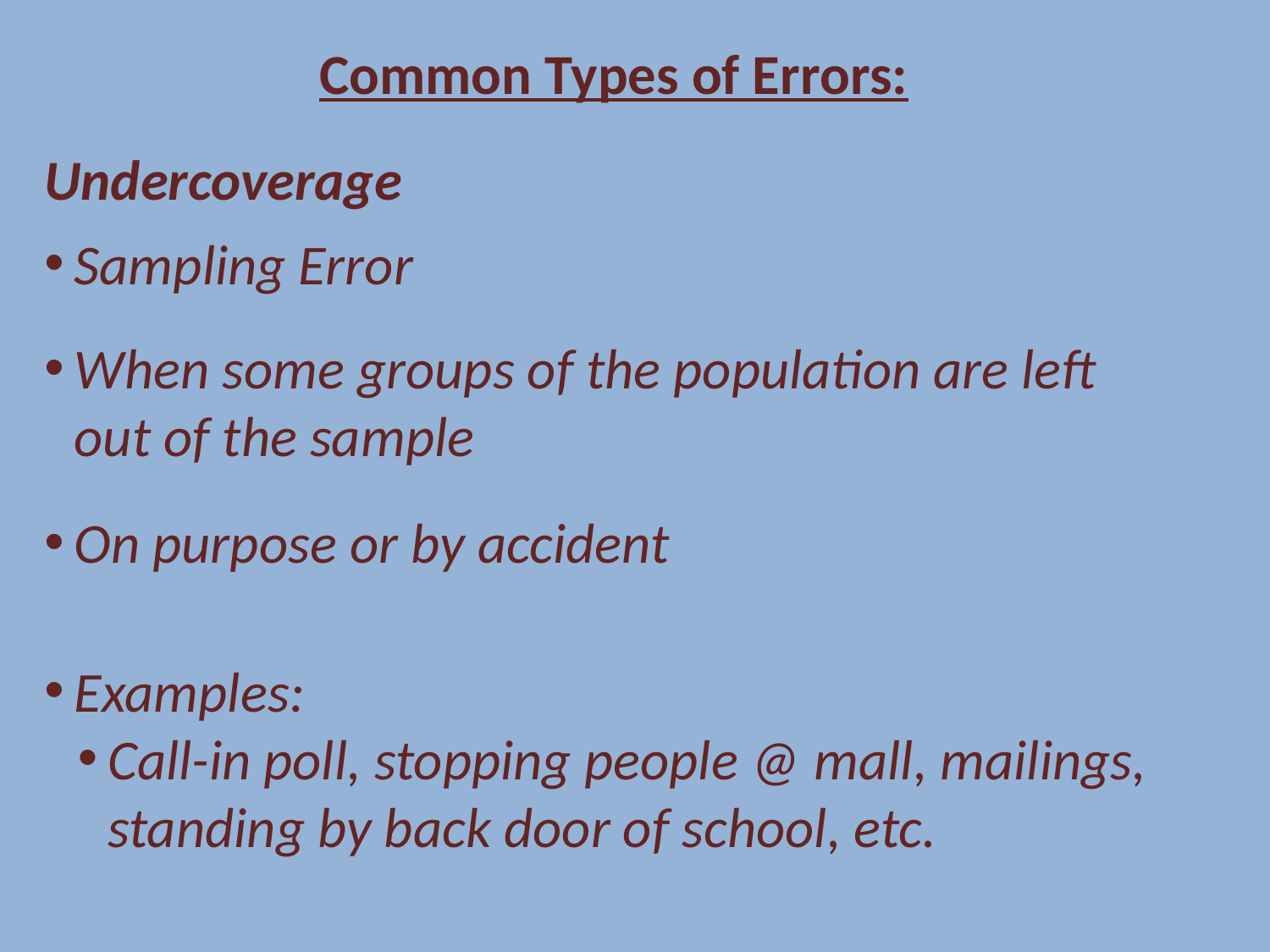

Common Types of Errors:
Undercoverage
Sampling Error
When some groups of the population are left out of the sample
On purpose or by accident
Examples:
Call-in poll, stopping people @ mall, mailings, standing by back door of school, etc.